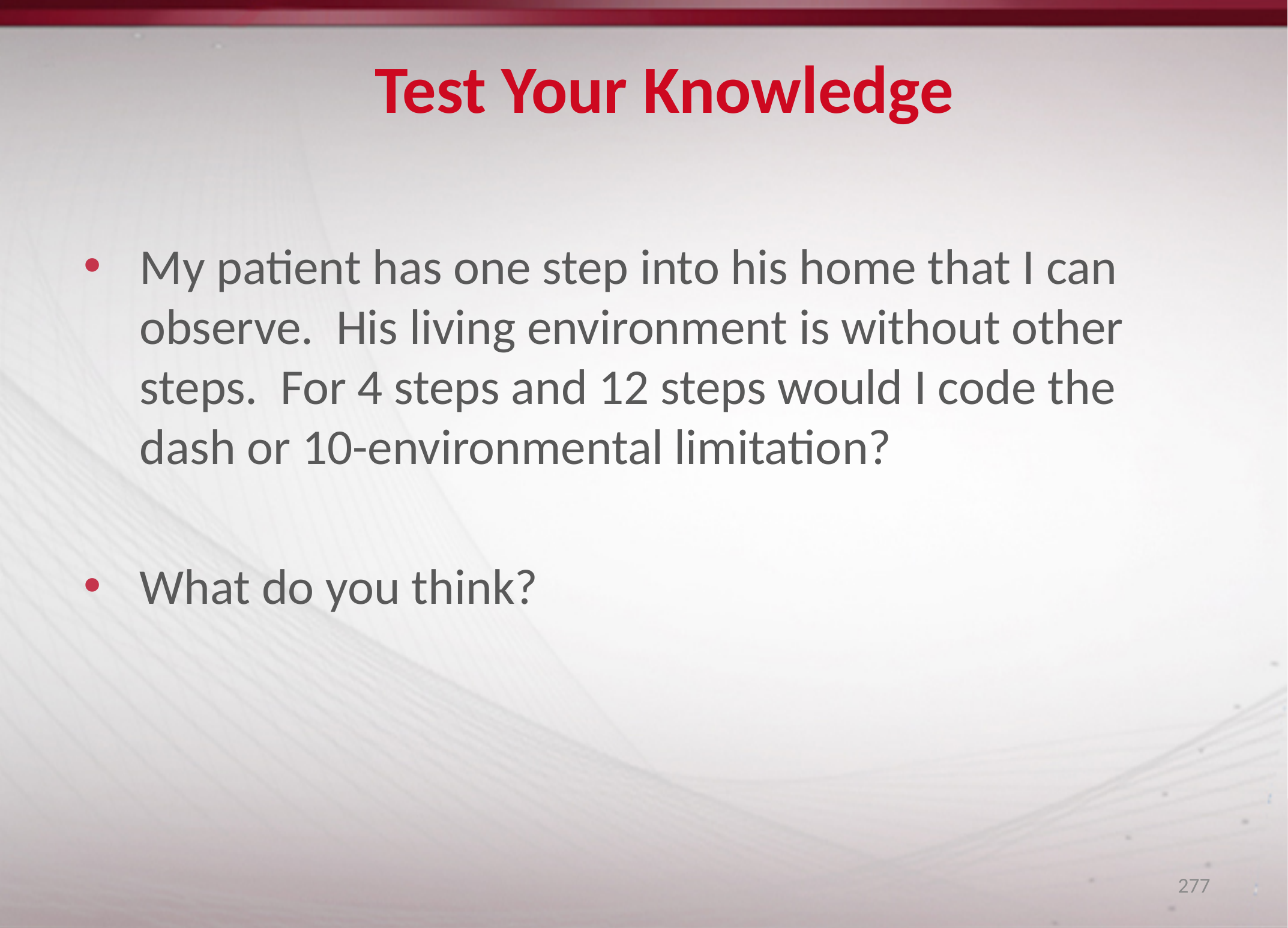

# Test Your Knowledge
My patient has one step into his home that I can observe.  His living environment is without other steps.  For 4 steps and 12 steps would I code the dash or 10-environmental limitation?

What do you think?
277